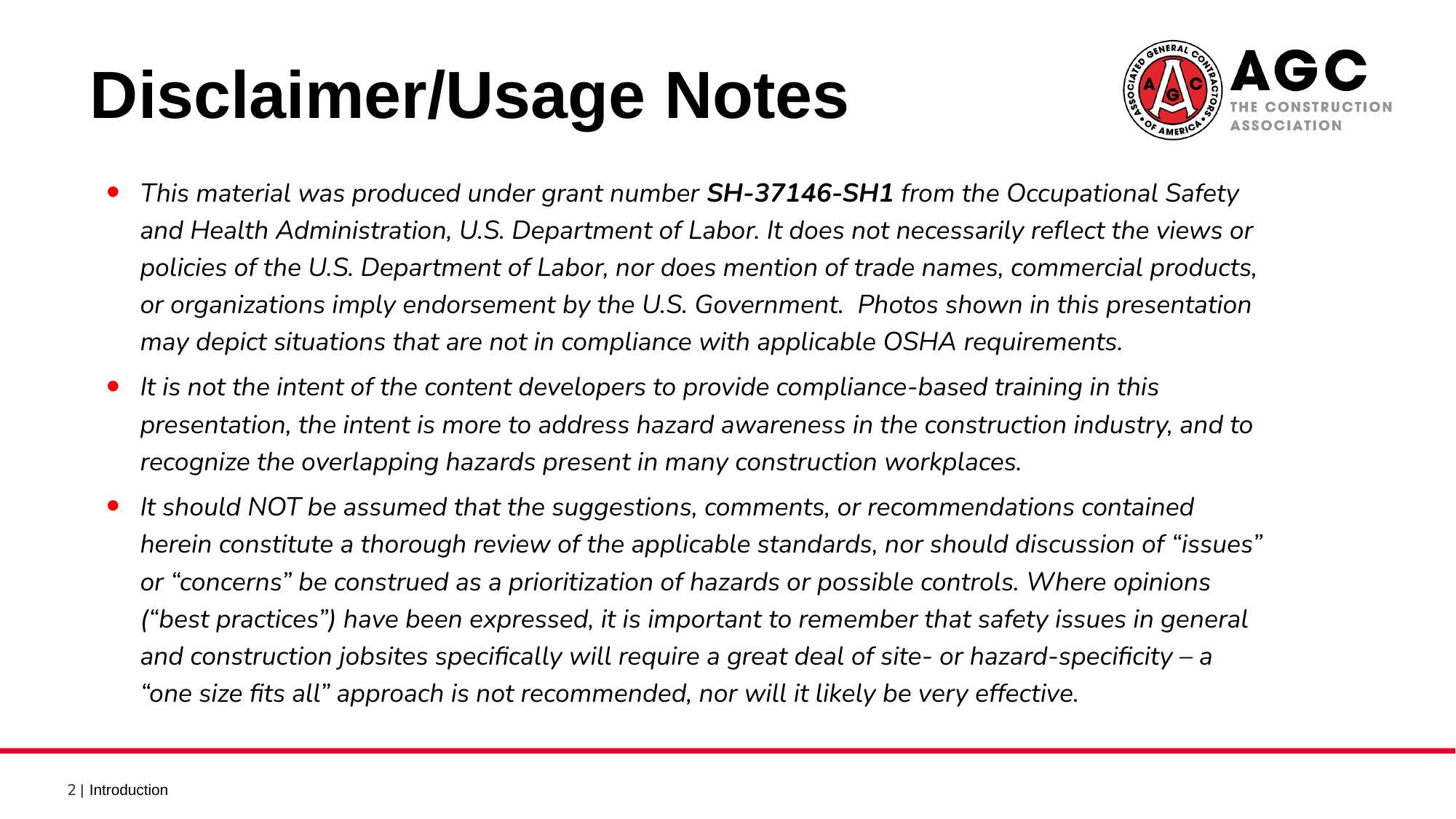

Disclaimer/Usage Notes
This material was produced under grant number SH-37146-SH1 from the Occupational Safety and Health Administration, U.S. Department of Labor. It does not necessarily reflect the views or policies of the U.S. Department of Labor, nor does mention of trade names, commercial products, or organizations imply endorsement by the U.S. Government.  Photos shown in this presentation may depict situations that are not in compliance with applicable OSHA requirements.
It is not the intent of the content developers to provide compliance-based training in this presentation, the intent is more to address hazard awareness in the construction industry, and to recognize the overlapping hazards present in many construction workplaces.
It should NOT be assumed that the suggestions, comments, or recommendations contained herein constitute a thorough review of the applicable standards, nor should discussion of “issues” or “concerns” be construed as a prioritization of hazards or possible controls. Where opinions (“best practices”) have been expressed, it is important to remember that safety issues in general and construction jobsites specifically will require a great deal of site- or hazard-specificity – a “one size fits all” approach is not recommended, nor will it likely be very effective.

Introduction